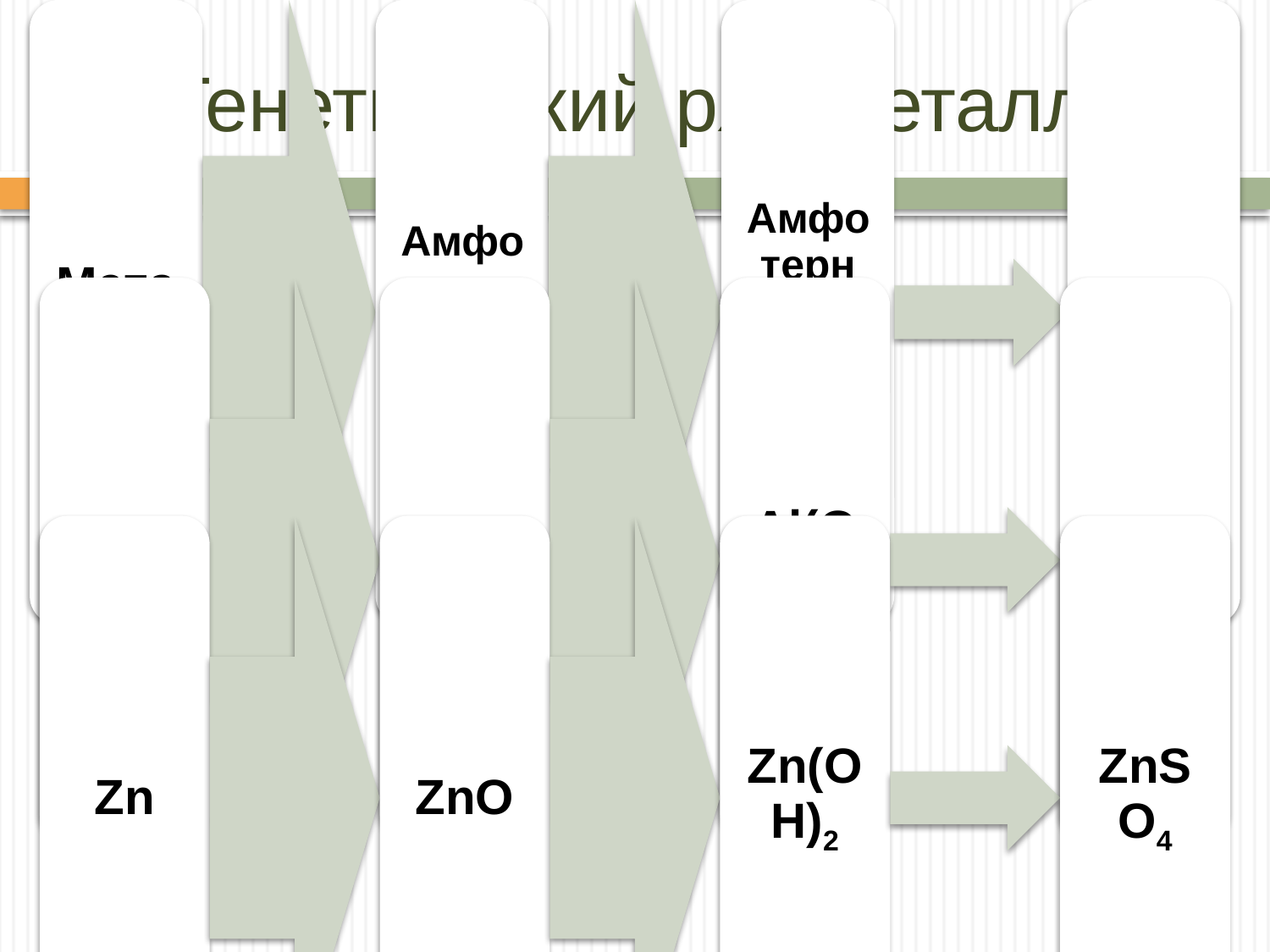

Металл
Амфотерный оксид
Амфотерный гидроксид
Соль
# Генетический ряд металла
Al
Al2O3
Al(OH)3
AlCl3
Zn
ZnO
Zn(OH)2
ZnSO4